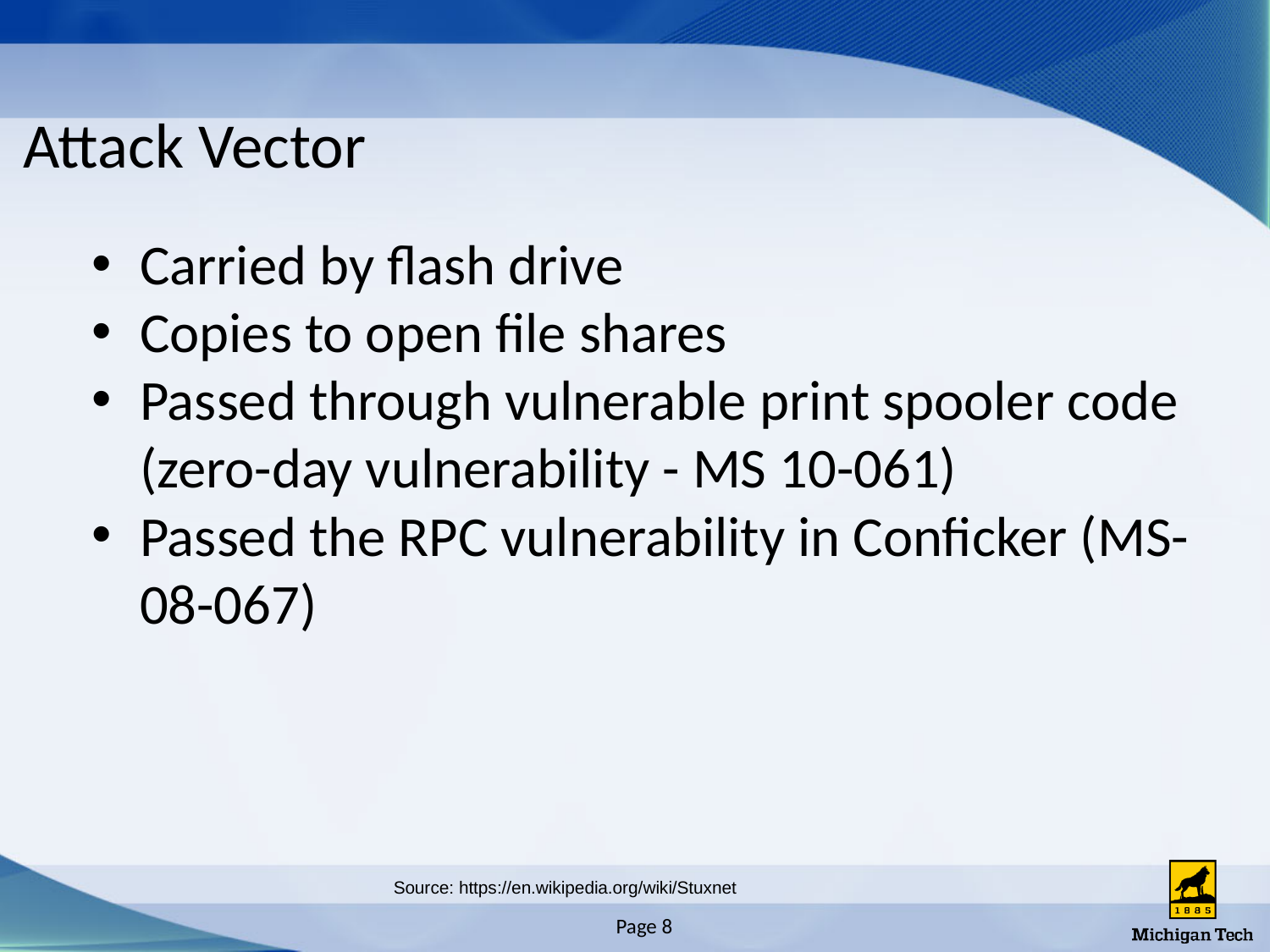

# Attack Vector
Carried by flash drive
Copies to open file shares
Passed through vulnerable print spooler code (zero-day vulnerability - MS 10-061)
Passed the RPC vulnerability in Conficker (MS-08-067)
Source: https://en.wikipedia.org/wiki/Stuxnet